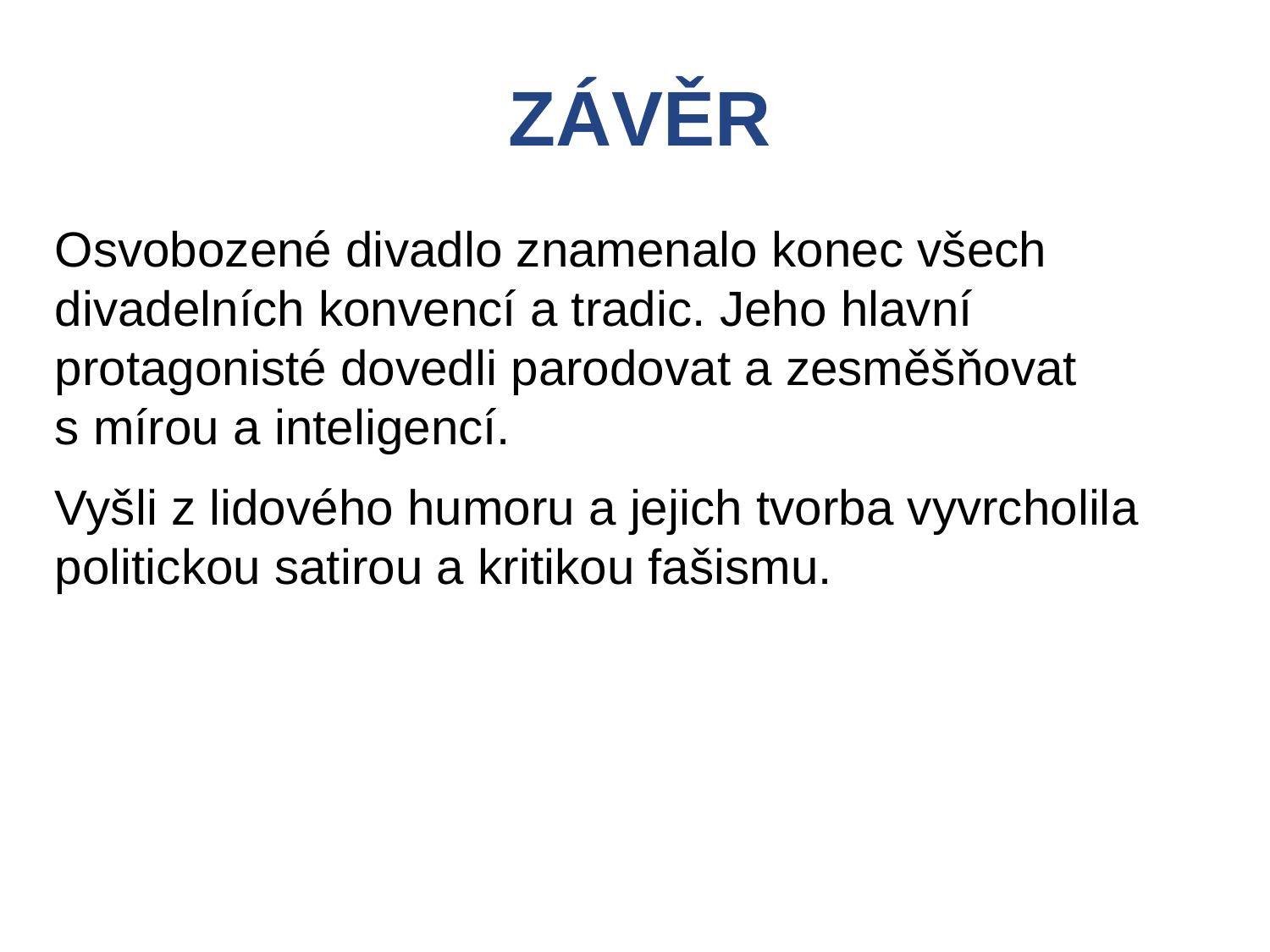

ZÁVĚR
Osvobozené divadlo znamenalo konec všech divadelních konvencí a tradic. Jeho hlavní protagonisté dovedli parodovat a zesměšňovat
s mírou a inteligencí.
Vyšli z lidového humoru a jejich tvorba vyvrcholila politickou satirou a kritikou fašismu.